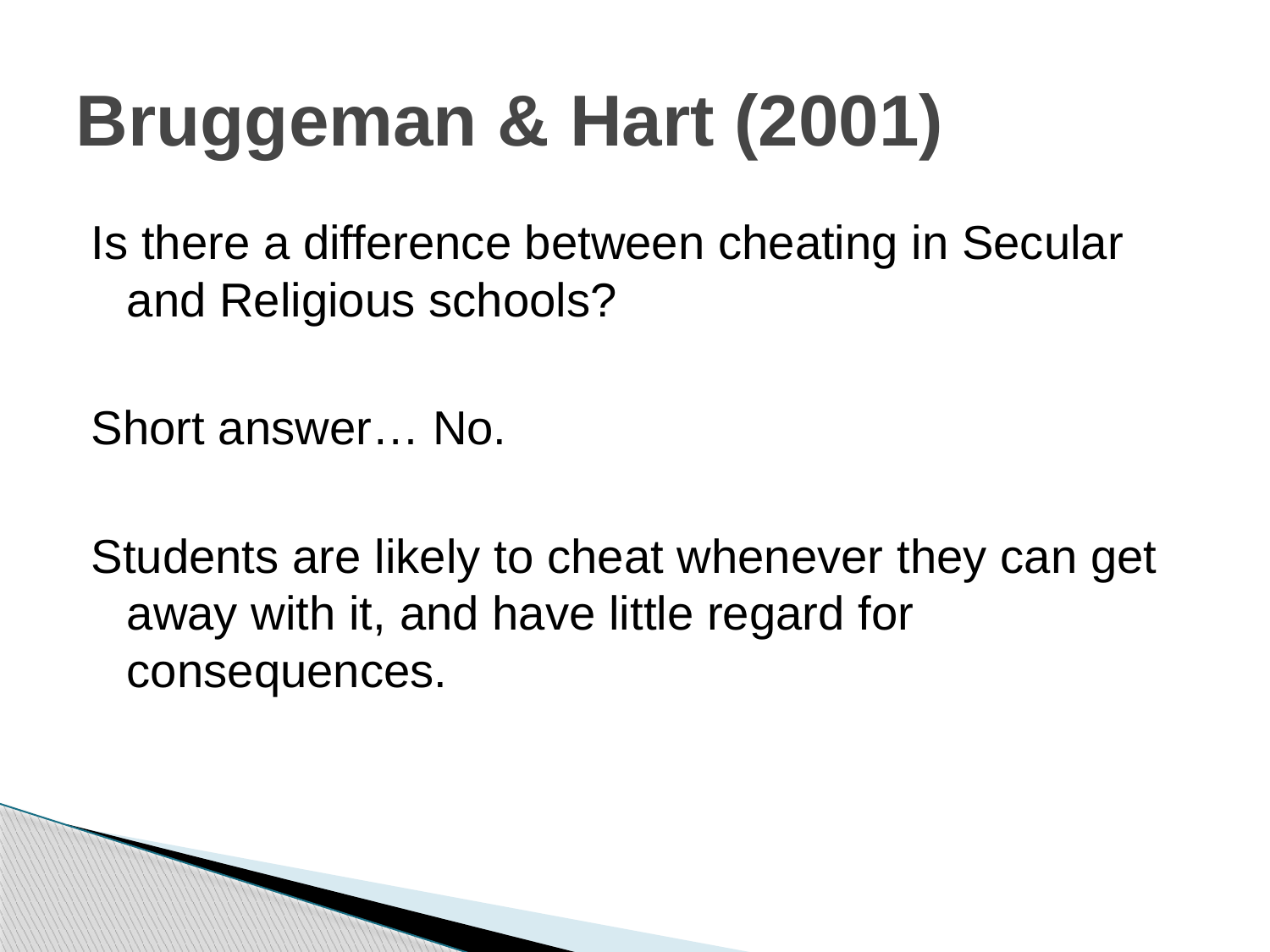

# Bruggeman & Hart (2001)
Is there a difference between cheating in Secular and Religious schools?

Short answer… No.

Students are likely to cheat whenever they can get away with it, and have little regard for consequences.